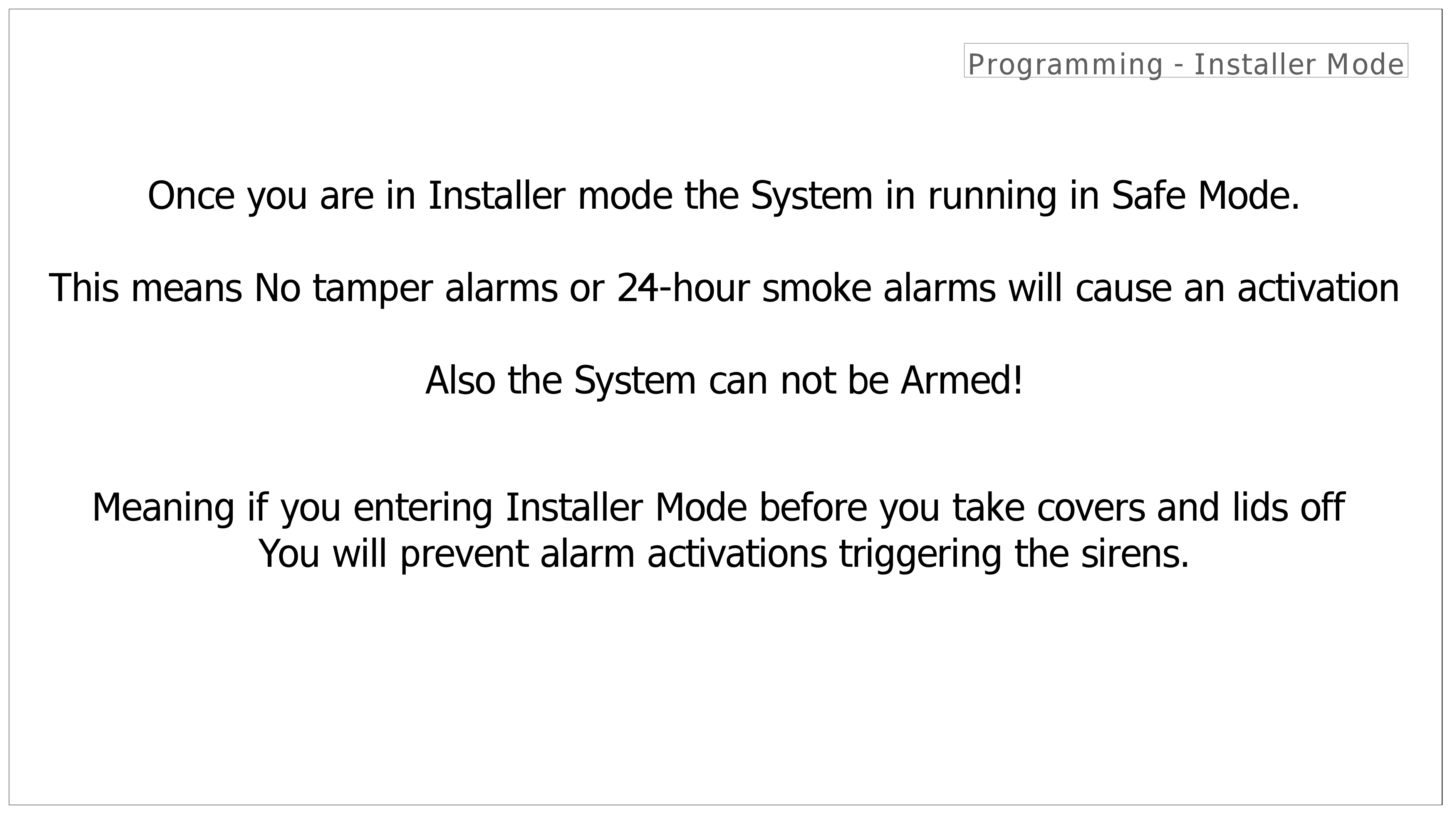

Programming - Installer Mode
Once you are in Installer mode the System in running in Safe Mode.

This means No tamper alarms or 24-hour smoke alarms will cause an activation

Also the System can not be Armed!

Meaning if you entering Installer Mode before you take covers and lids off
You will prevent alarm activations triggering the sirens.